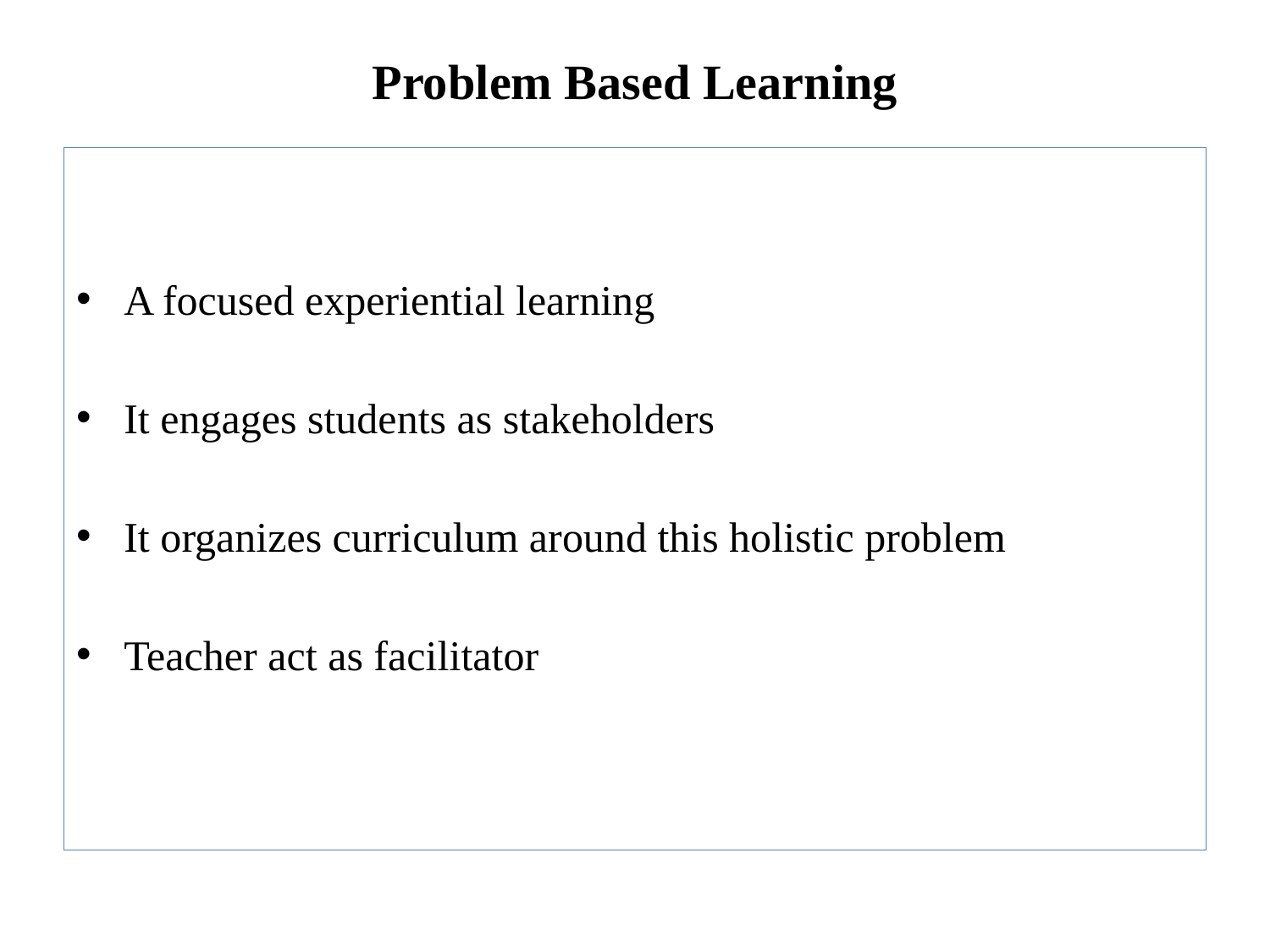

# Problem Based Learning

A focused experiential learning

It engages students as stakeholders

It organizes curriculum around this holistic problem

Teacher act as facilitator